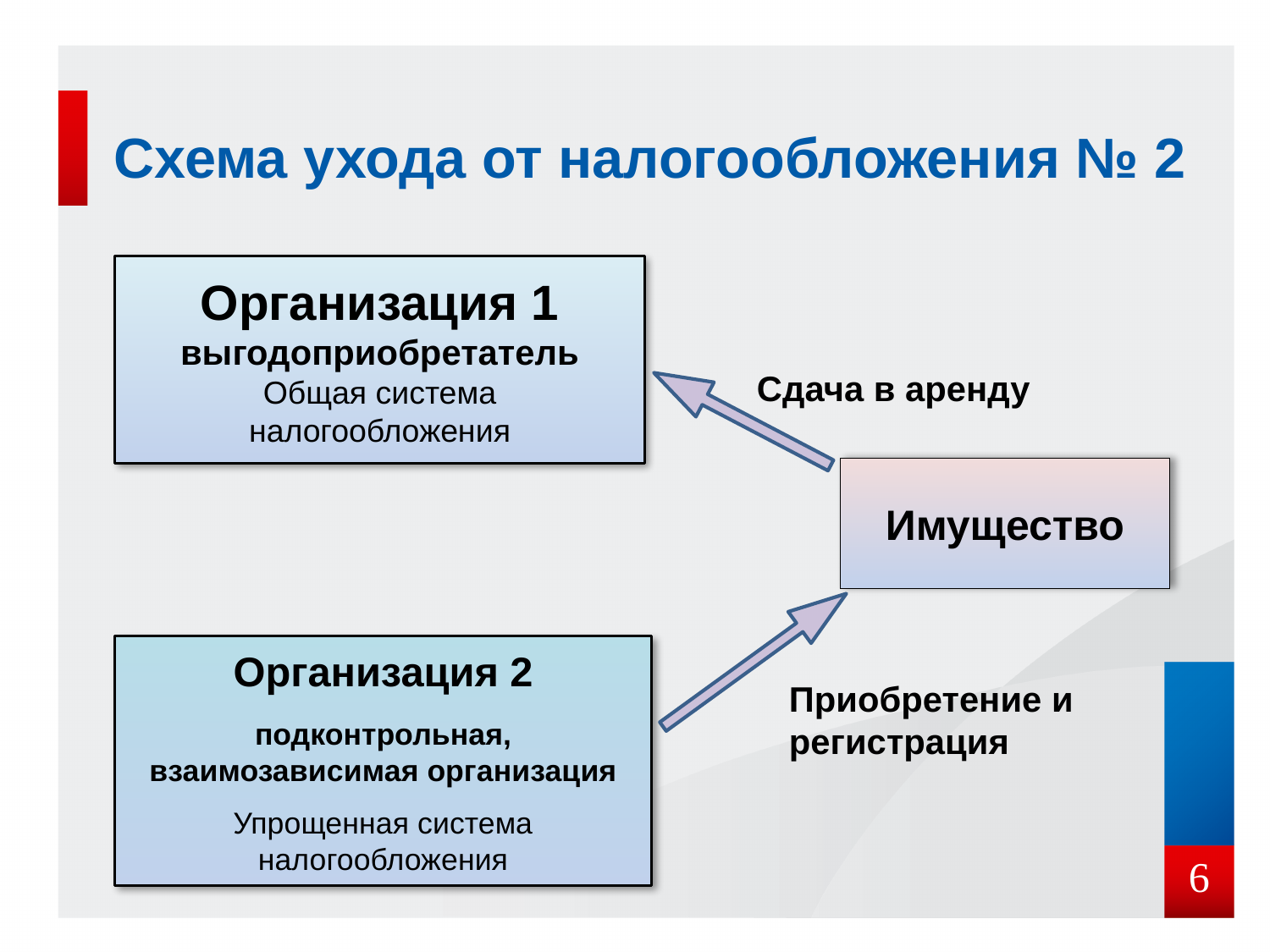

# Схема ухода от налогообложения № 2
Организация 1
выгодоприобретатель
Общая система налогообложения
Сдача в аренду

Имущество
Организация 2

подконтрольная, взаимозависимая организация

Упрощенная система налогообложения

Приобретение и регистрация
6